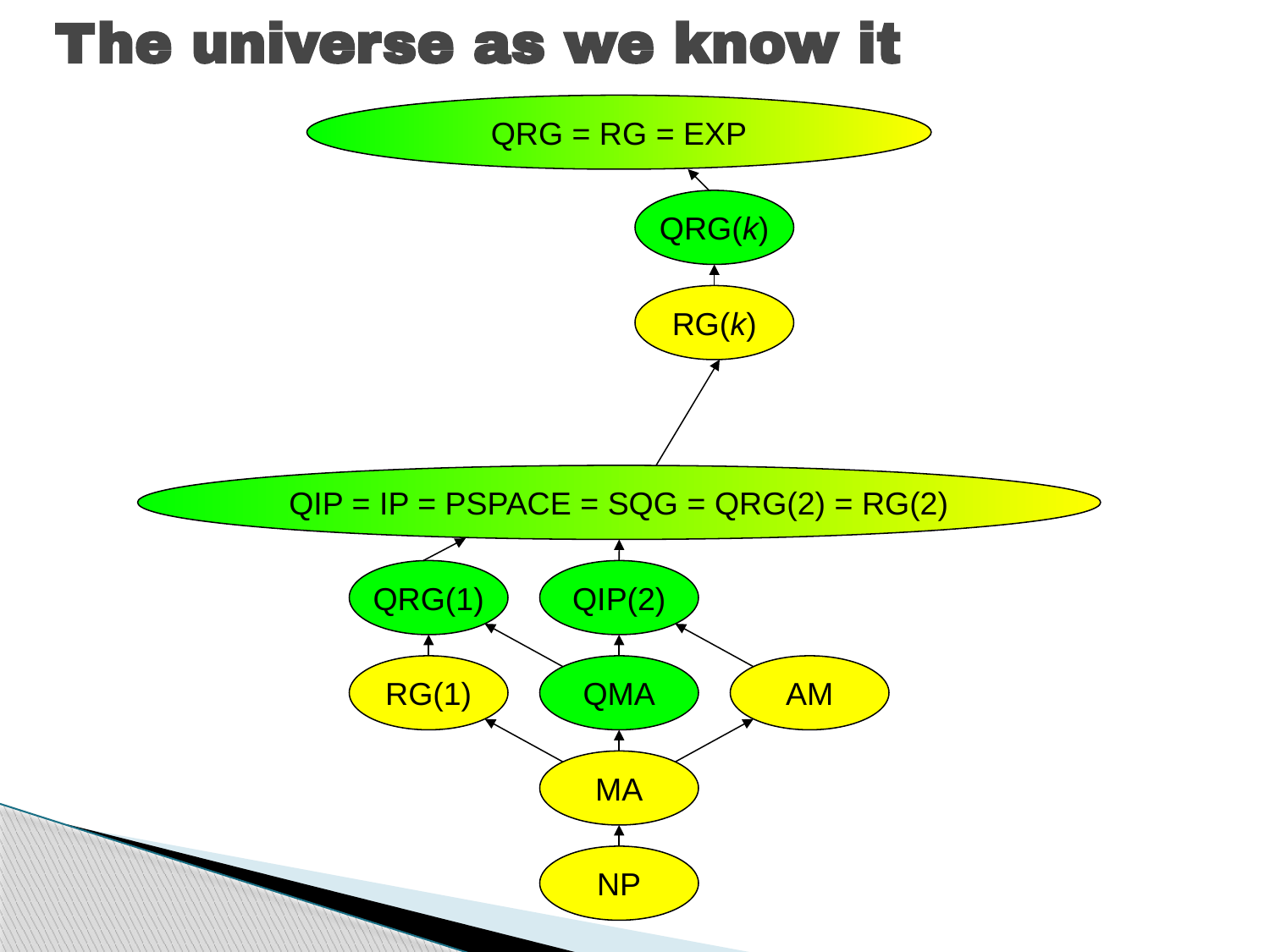

# The universe as we know it
QRG = RG = EXP

QRG(k)
RG(k)

QIP = IP = PSPACE = SQG = QRG(2) = RG(2)

QRG(1)
QIP(2)
RG(1)
QMA
AM
MA
NP